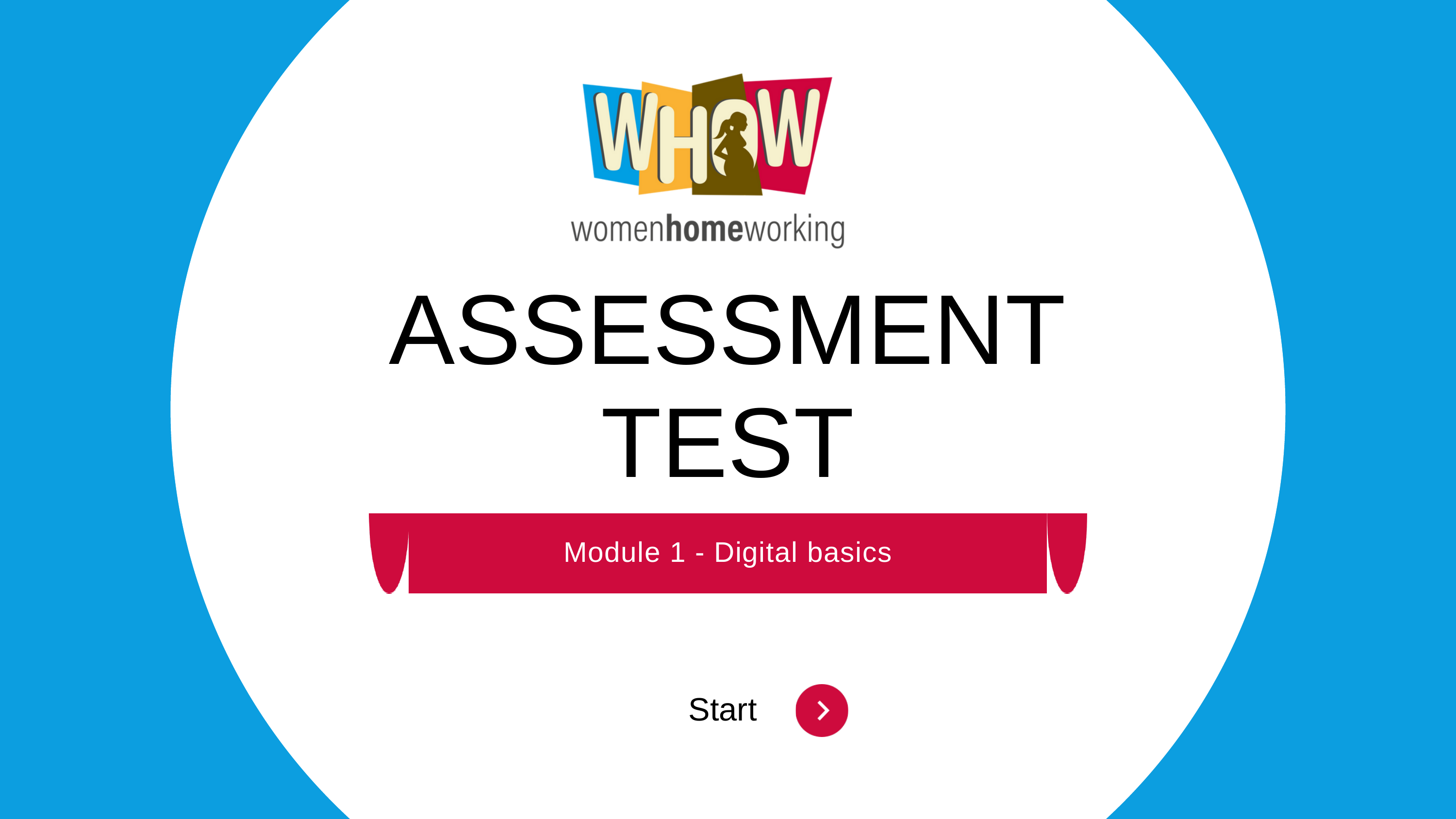

ASSESSMENT
TEST

Module 1 - Digital basics

Start